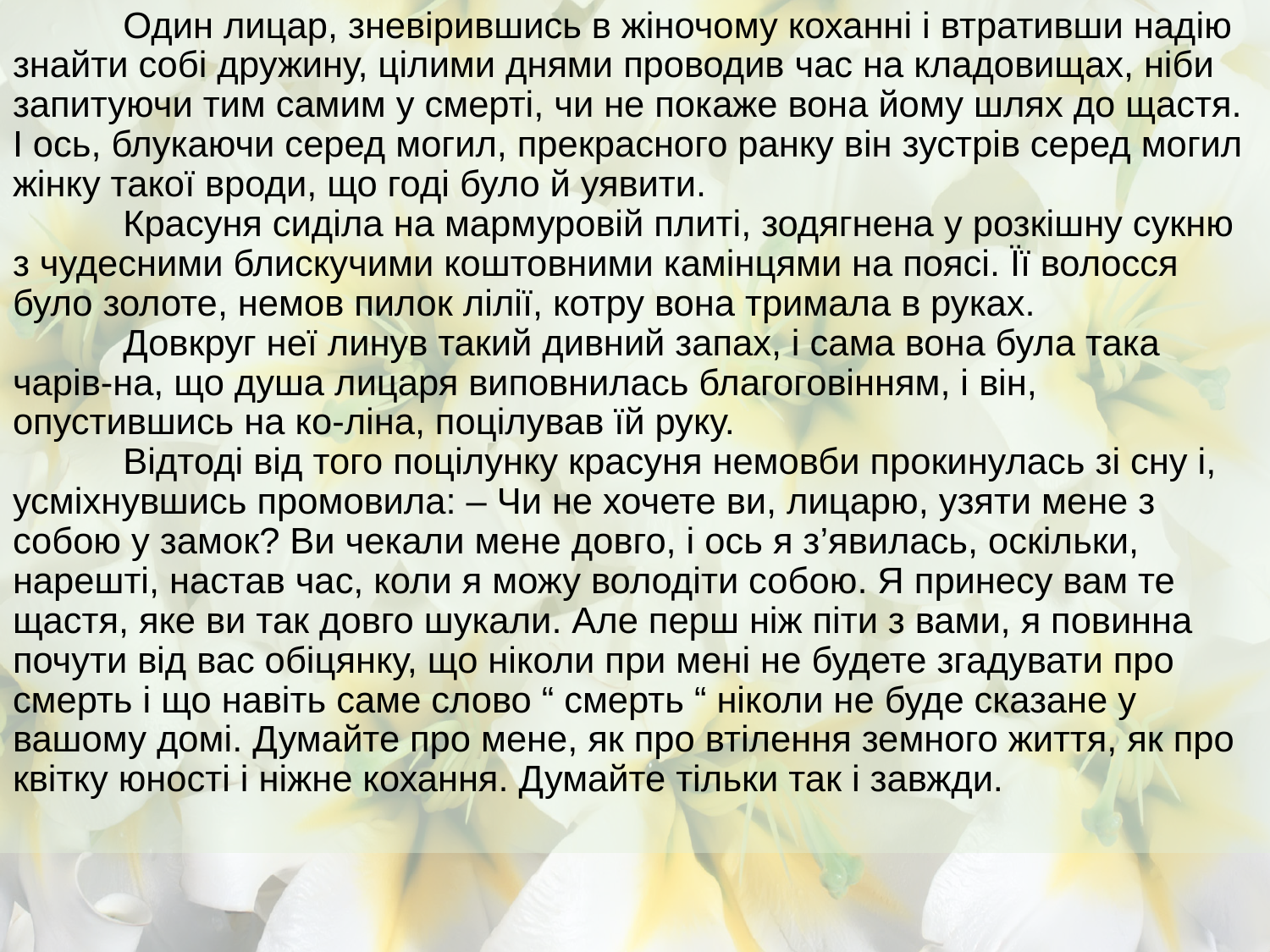

Один лицар, зневірившись в жіночому коханні і втративши надію знайти собі дружину, цілими днями проводив час на кладовищах, ніби запитуючи тим самим у смерті, чи не покаже вона йому шлях до щастя.
І ось, блукаючи серед могил, прекрасного ранку він зустрів серед могил жінку такої вроди, що годі було й уявити.
	Красуня сиділа на мармуровій плиті, зодягнена у розкішну сукню з чудесними блискучими коштовними камінцями на поясі. Її волоcся було золоте, немов пилок лілії, котру вона тримала в руках.
	Довкруг неї линув такий дивний запах, і сама вона була така чарів-на, що душа лицаря виповнилась благоговінням, і він, опустившись на ко-ліна, поцілував їй руку.
	Відтоді від того поцілунку красуня немовби прокинулась зі сну і, усміхнувшись промовила: – Чи не хочете ви, лицарю, узяти мене з собою у замок? Ви чекали мене довго, і ось я з’явилась, оскільки, нарешті, настав час, коли я можу володіти собою. Я принесу вам те щастя, яке ви так довго шукали. Але перш ніж піти з вами, я повинна почути від вас обіцянку, що ніколи при мені не будете згадувати про смерть і що навіть саме слово “ смерть “ ніколи не буде сказане у вашому домі. Думайте про мене, як про втілення земного життя, як про квітку юності і ніжне кохання. Думайте тільки так і завжди.